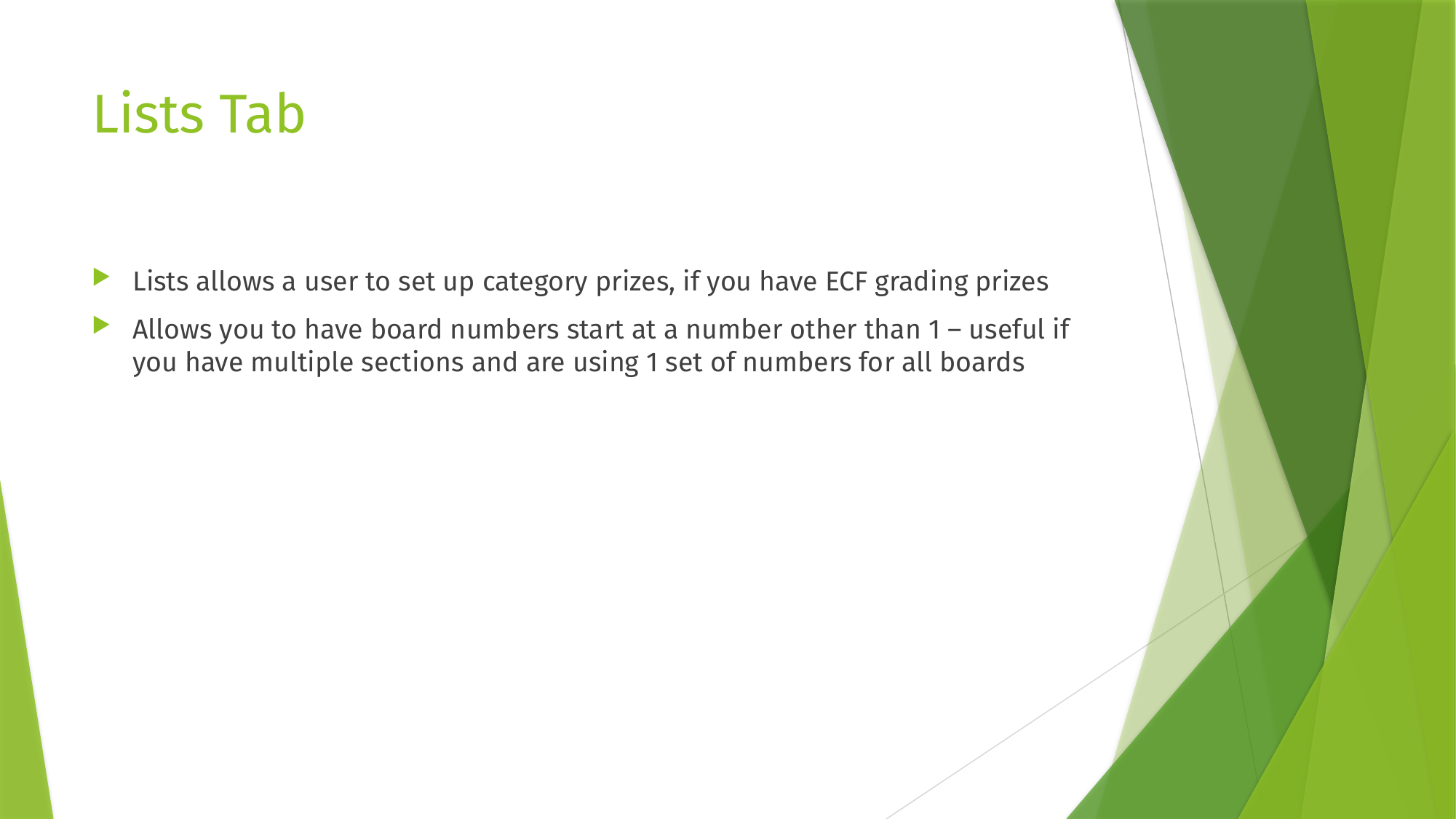

# Lists Tab
Lists allows a user to set up category prizes, if you have ECF grading prizes
Allows you to have board numbers start at a number other than 1 – useful if you have multiple sections and are using 1 set of numbers for all boards